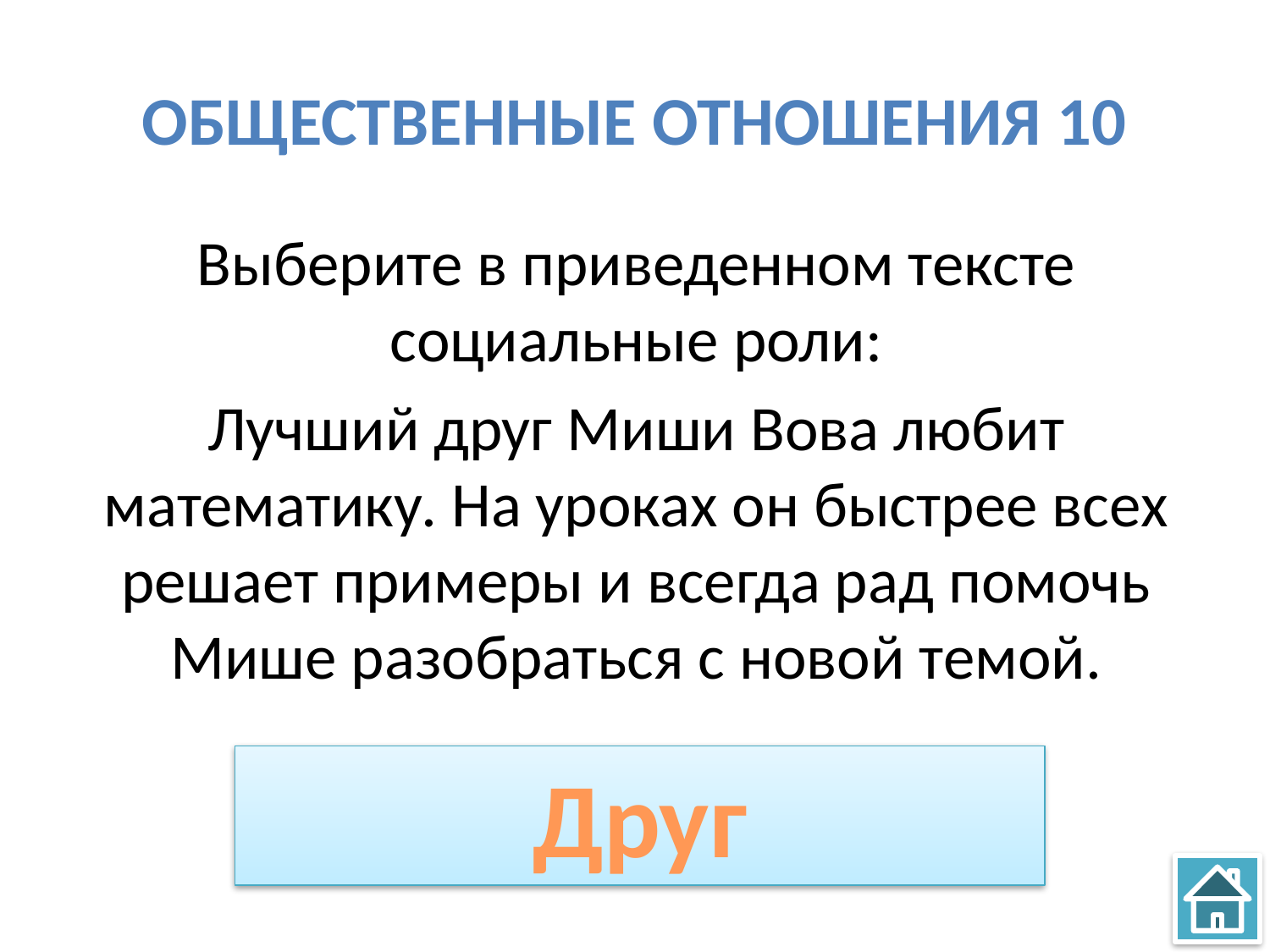

# Общественные отношения 10
Выберите в приведенном тексте социальные роли:
Лучший друг Миши Вова любит математику. На уроках он быстрее всех решает примеры и всегда рад помочь Мише разобраться с новой темой.
Друг